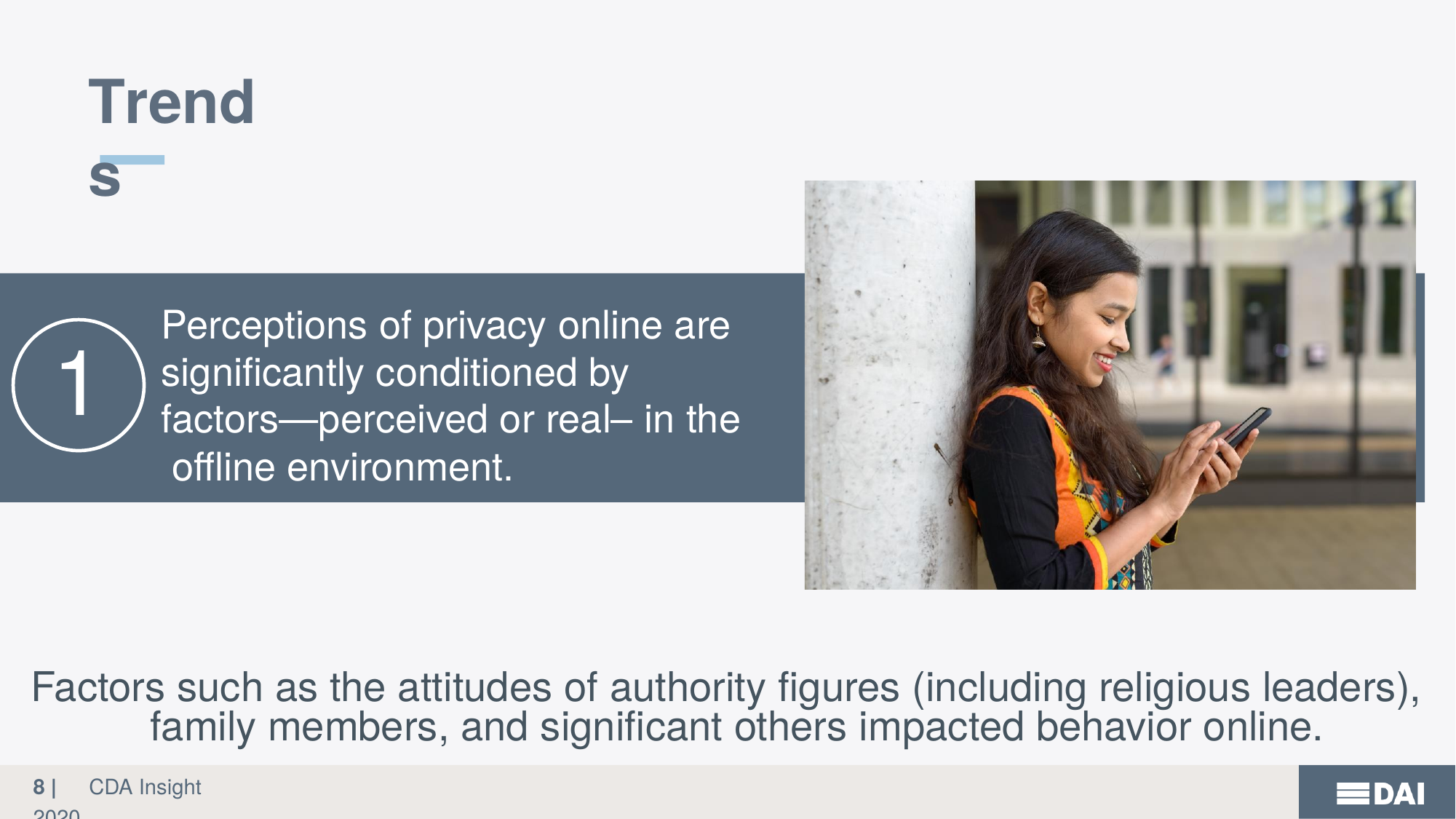

# Trends

Perceptions of privacy online are  significantly conditioned by  factors—perceived or real– in the  offline environment.

1
Factors such as the attitudes of authority figures (including religious leaders),  family members, and significant others impacted behavior online.
8 |	CDA Insight 2020